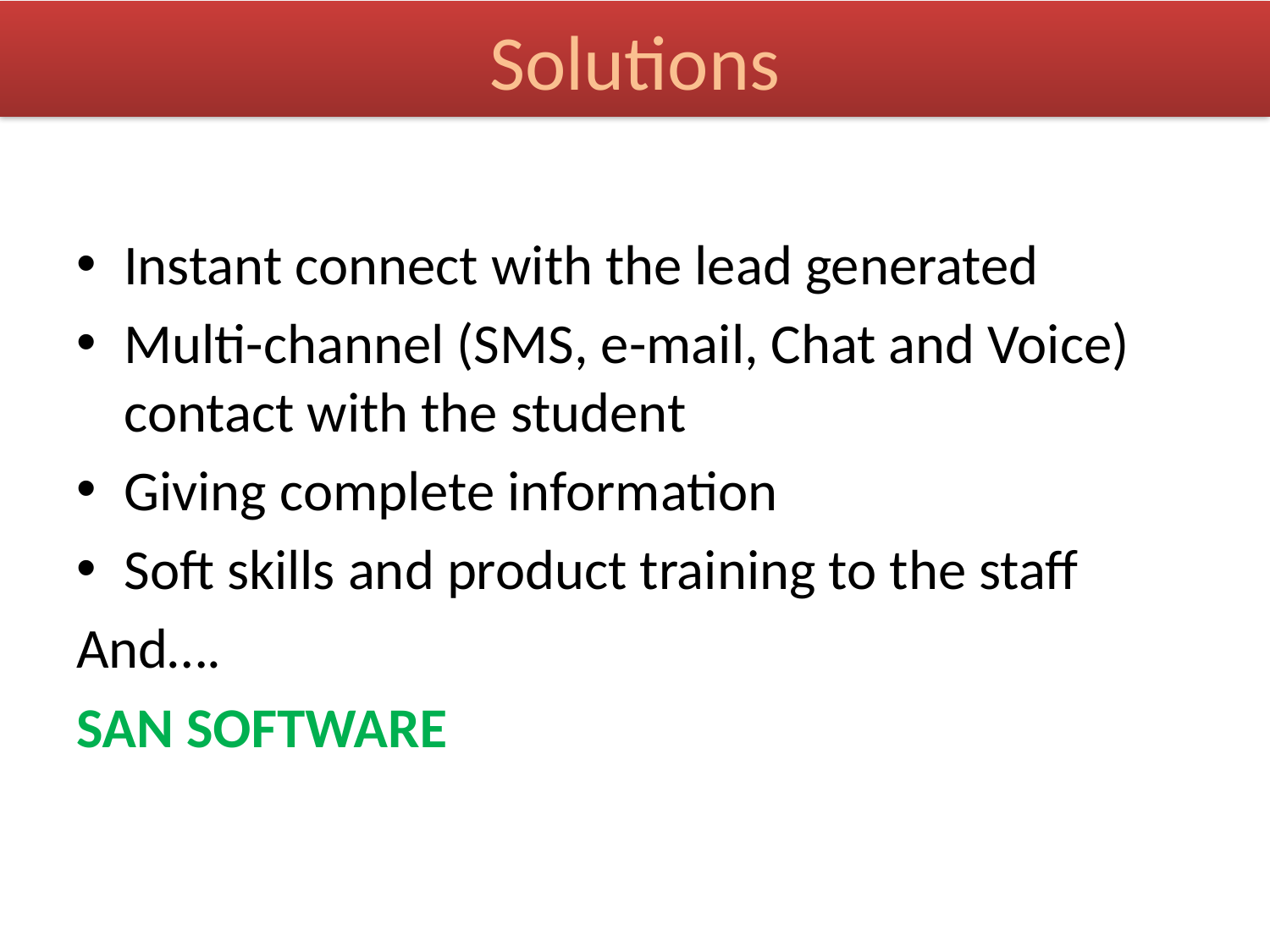

Solutions
Instant connect with the lead generated
Multi-channel (SMS, e-mail, Chat and Voice) contact with the student
Giving complete information
Soft skills and product training to the staff
And….
SAN SOFTWARE